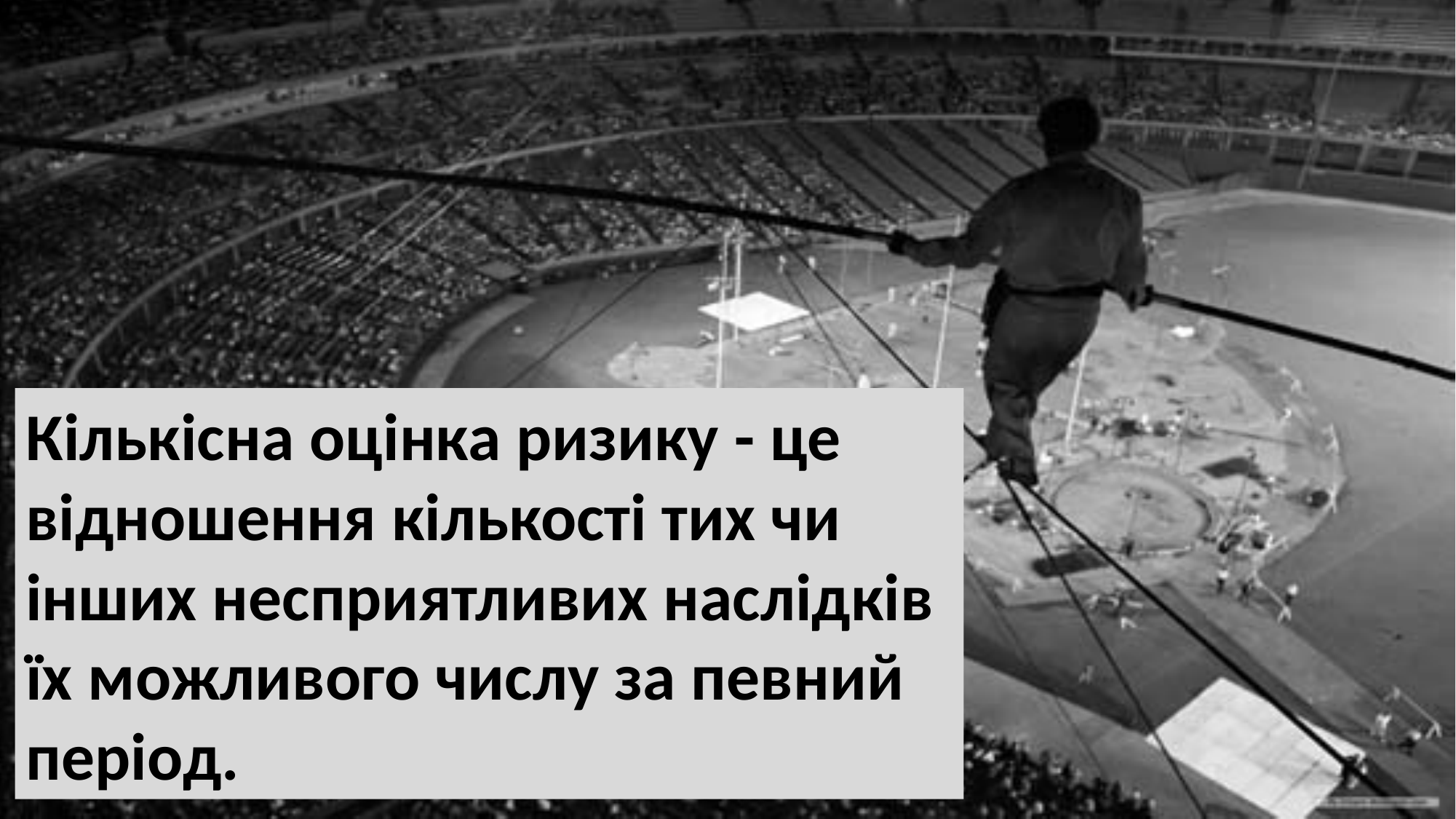

Кількісна оцінка ризику - це відношення кількості тих чи інших несприятливих наслідків їх можливого числу за певний період.